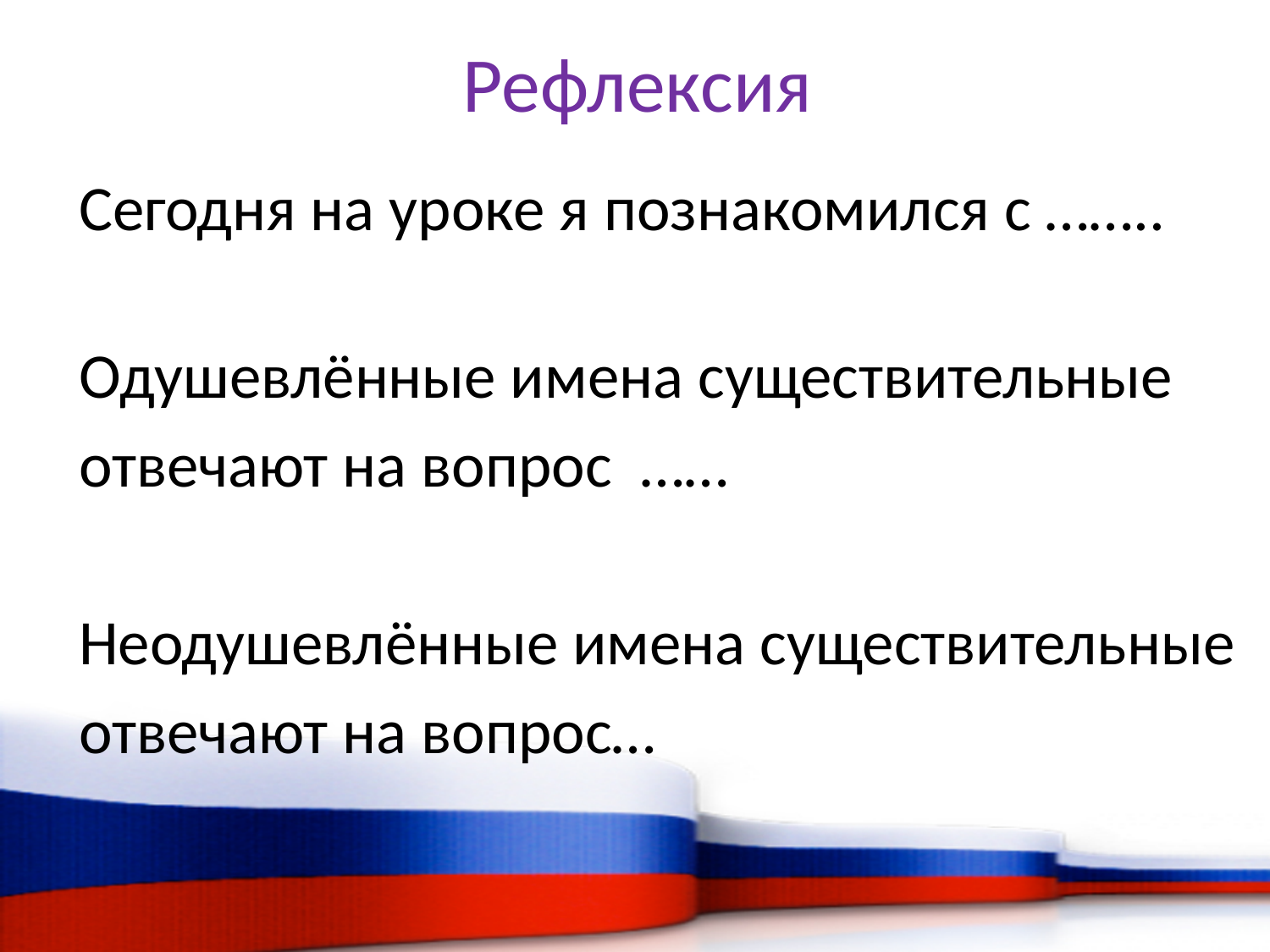

# Рефлексия
Сегодня на уроке я познакомился с ……..

Одушевлённые имена существительные
отвечают на вопрос  ……

Неодушевлённые имена существительные
отвечают на вопрос…